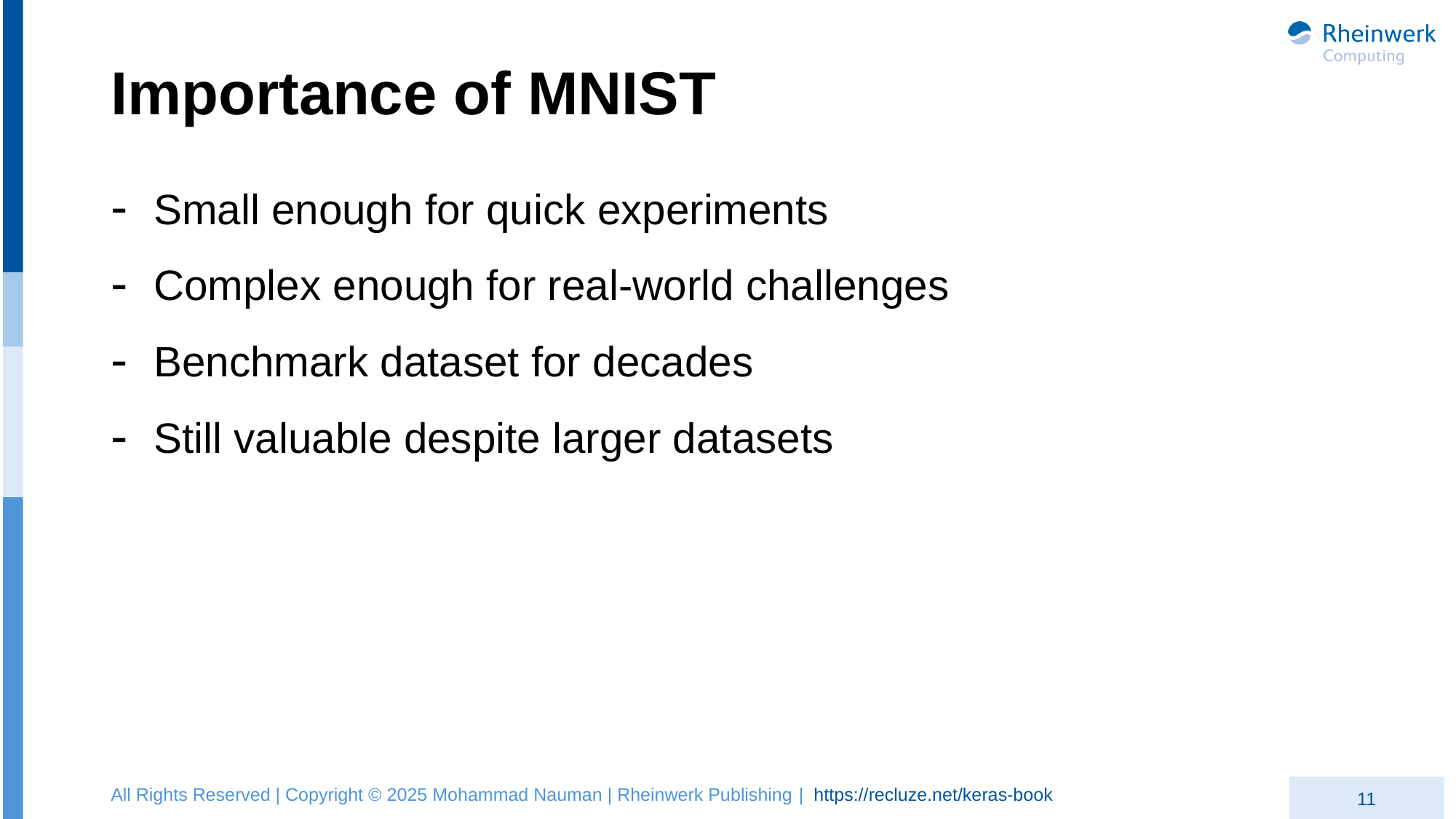

# Importance of MNIST
Small enough for quick experiments
Complex enough for real-world challenges
Benchmark dataset for decades
Still valuable despite larger datasets